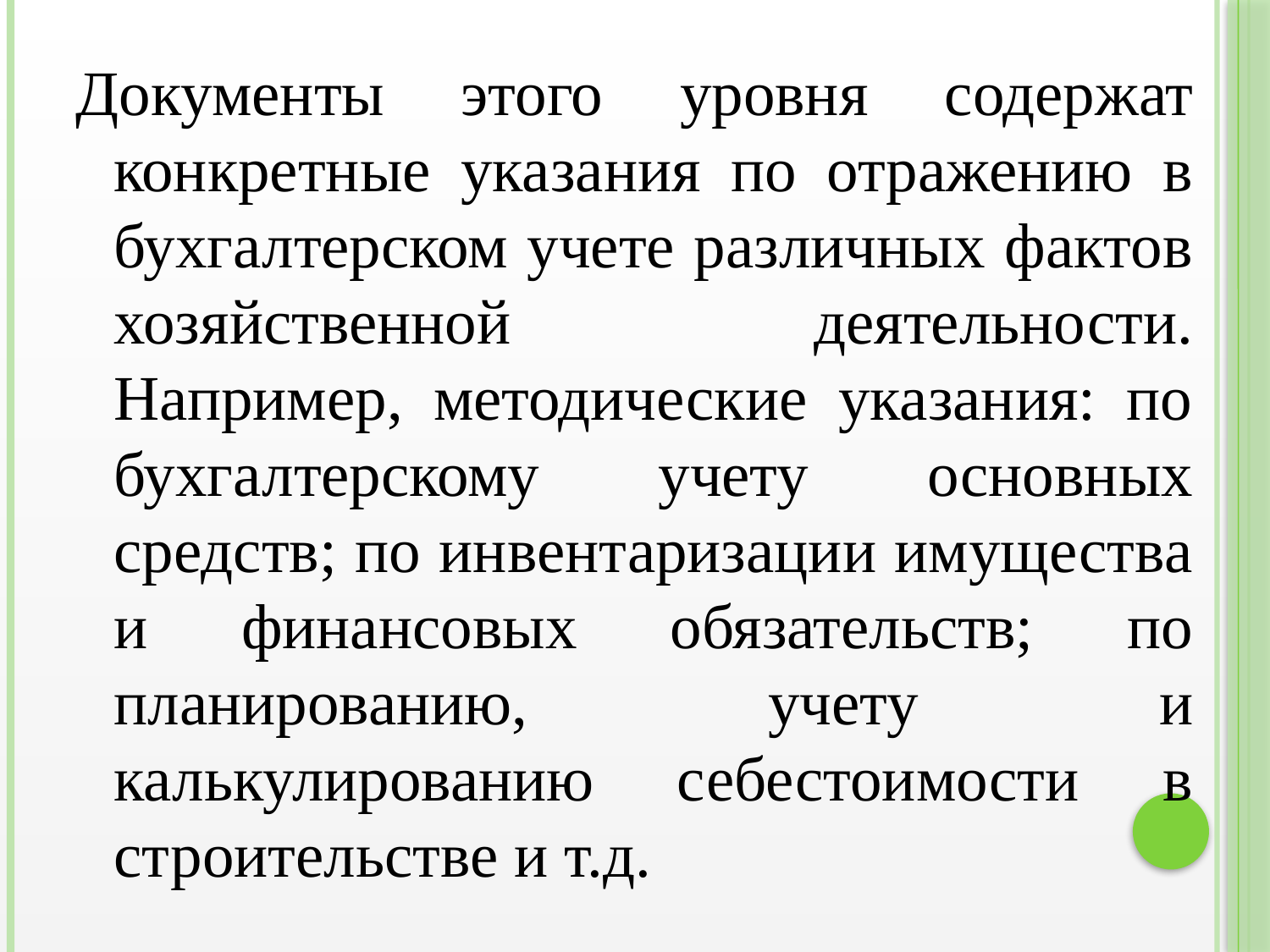

Документы этого уровня содержат конкретные указания по отражению в бухгалтерском учете различных фактов хозяйственной деятельности. Например, методические указания: по бухгалтерскому учету основных средств; по инвентаризации имущества и финансовых обязательств; по планированию, учету и калькулированию себестоимости в строительстве и т.д.